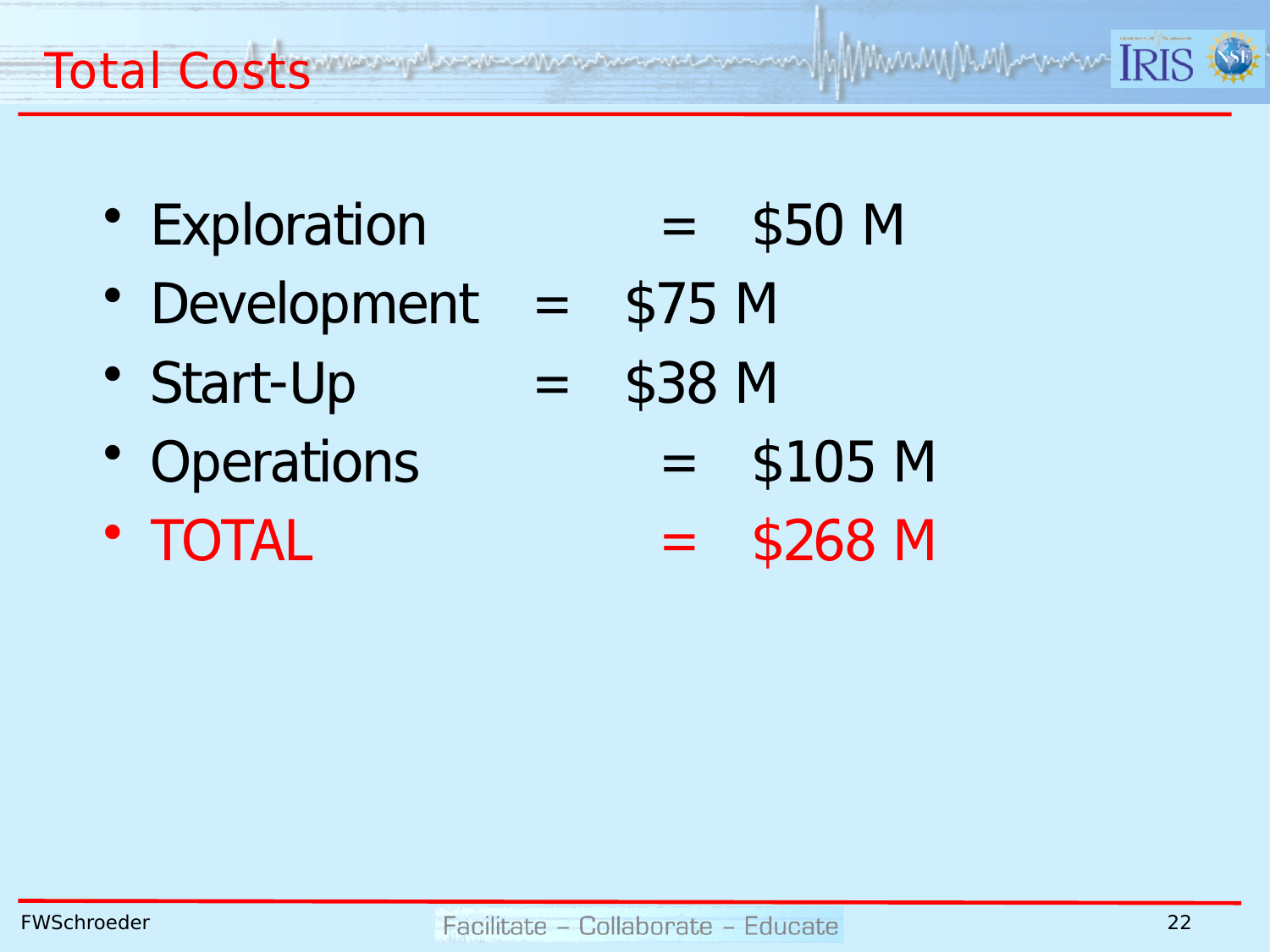

# Total Costs
Exploration 		=   $50 M
Development 	=   $75 M
Start-Up 		=   $38 M
Operations		=   $105 M
TOTAL			=   $268 M